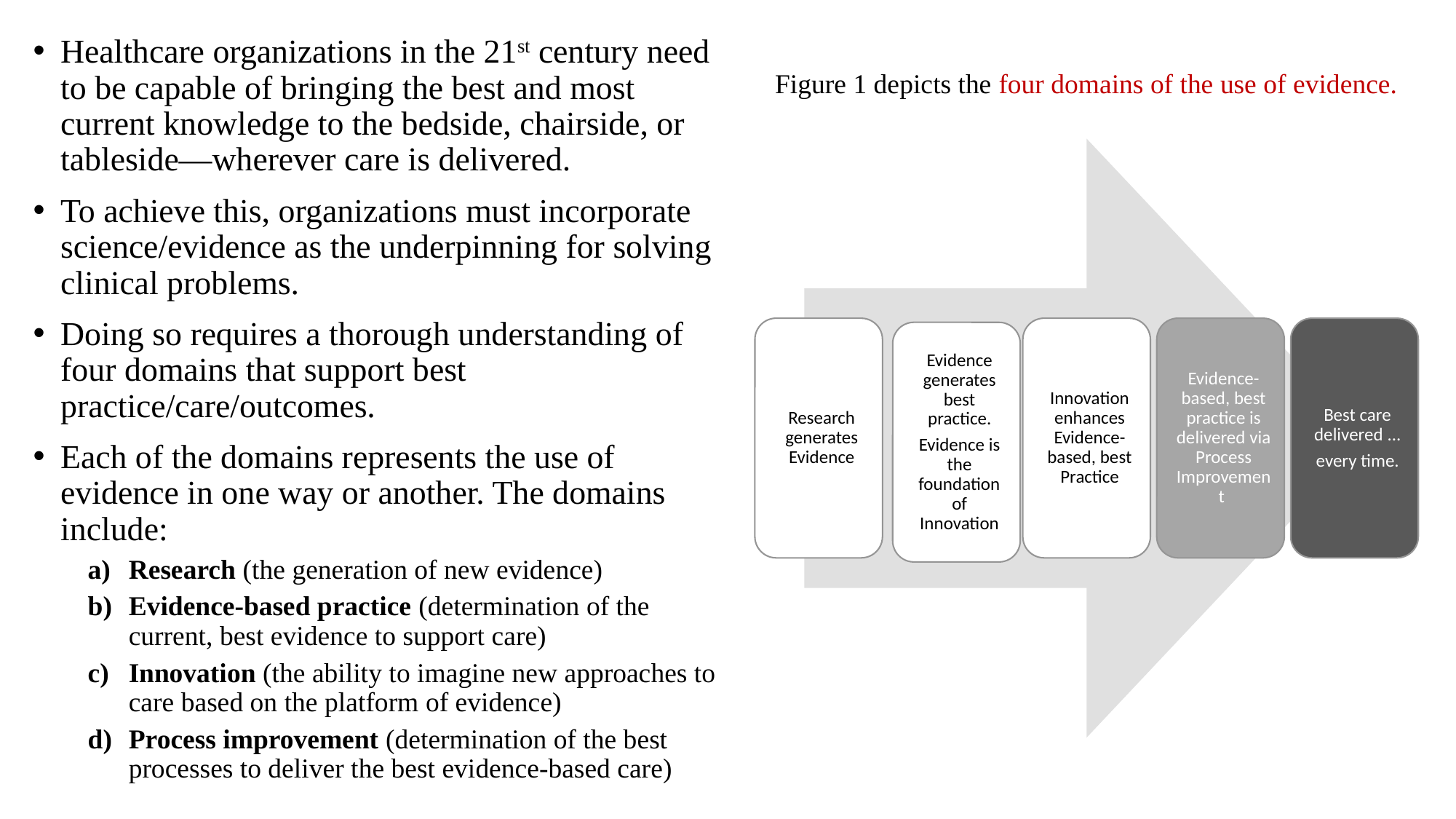

Healthcare organizations in the 21st century need to be capable of bringing the best and most current knowledge to the bedside, chairside, or tableside—wherever care is delivered.
To achieve this, organizations must incorporate science/evidence as the underpinning for solving clinical problems.
Doing so requires a thorough understanding of four domains that support best practice/care/outcomes.
Each of the domains represents the use of evidence in one way or another. The domains include:
Research (the generation of new evidence)
Evidence-based practice (determination of the current, best evidence to support care)
Innovation (the ability to imagine new approaches to care based on the platform of evidence)
Process improvement (determination of the best processes to deliver the best evidence-based care)
Figure 1 depicts the four domains of the use of evidence.
Research generates Evidence
Evidence generates best practice.
Evidence is the foundation of Innovation
Innovation enhances Evidence-based, best Practice
Evidence-based, best practice is delivered via Process Improvement
Best care delivered ...
every time.